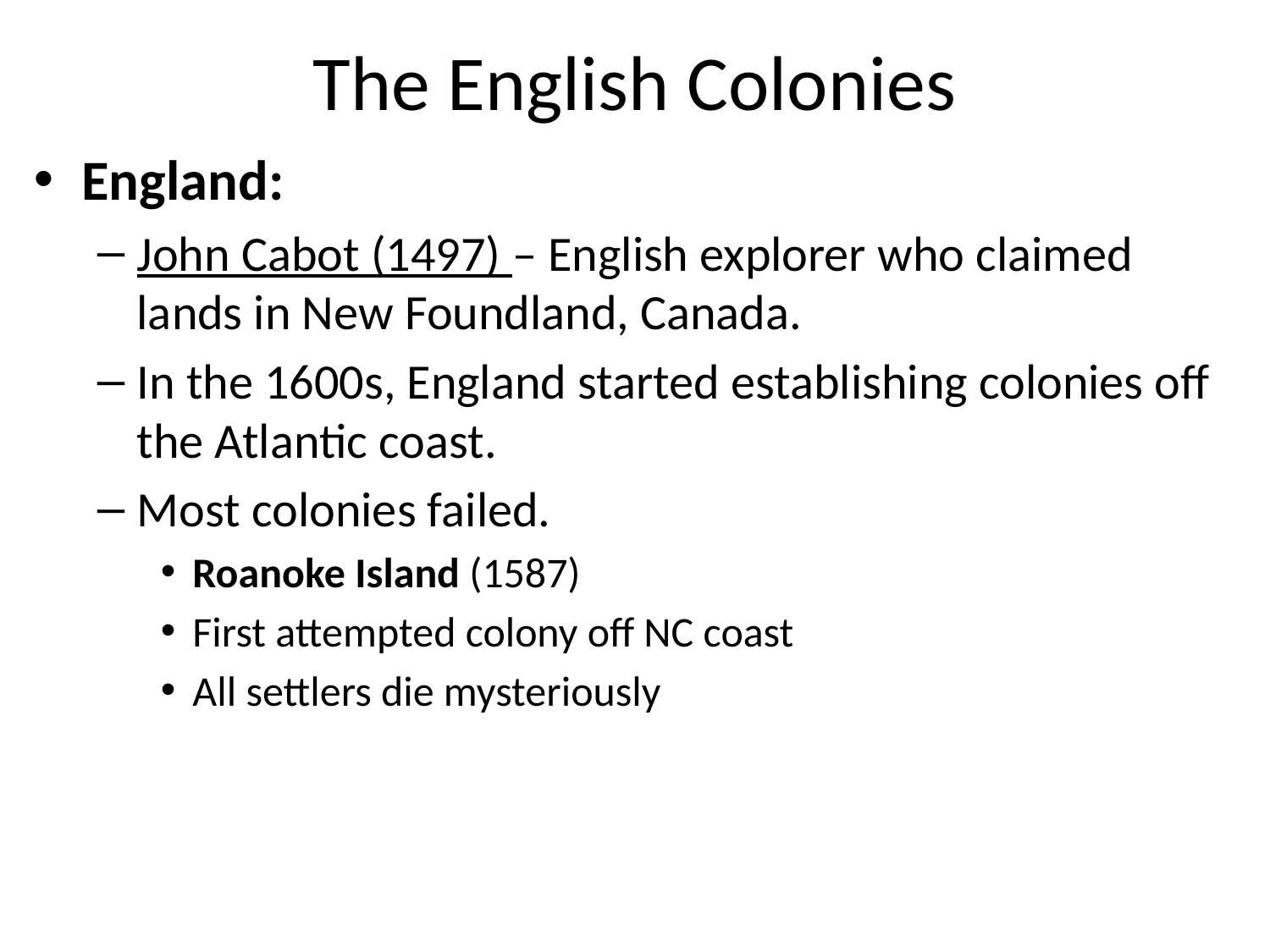

# The English Colonies
England:
John Cabot (1497) – English explorer who claimed lands in New Foundland, Canada.
In the 1600s, England started establishing colonies off the Atlantic coast.
Most colonies failed.
Roanoke Island (1587)
First attempted colony off NC coast
All settlers die mysteriously